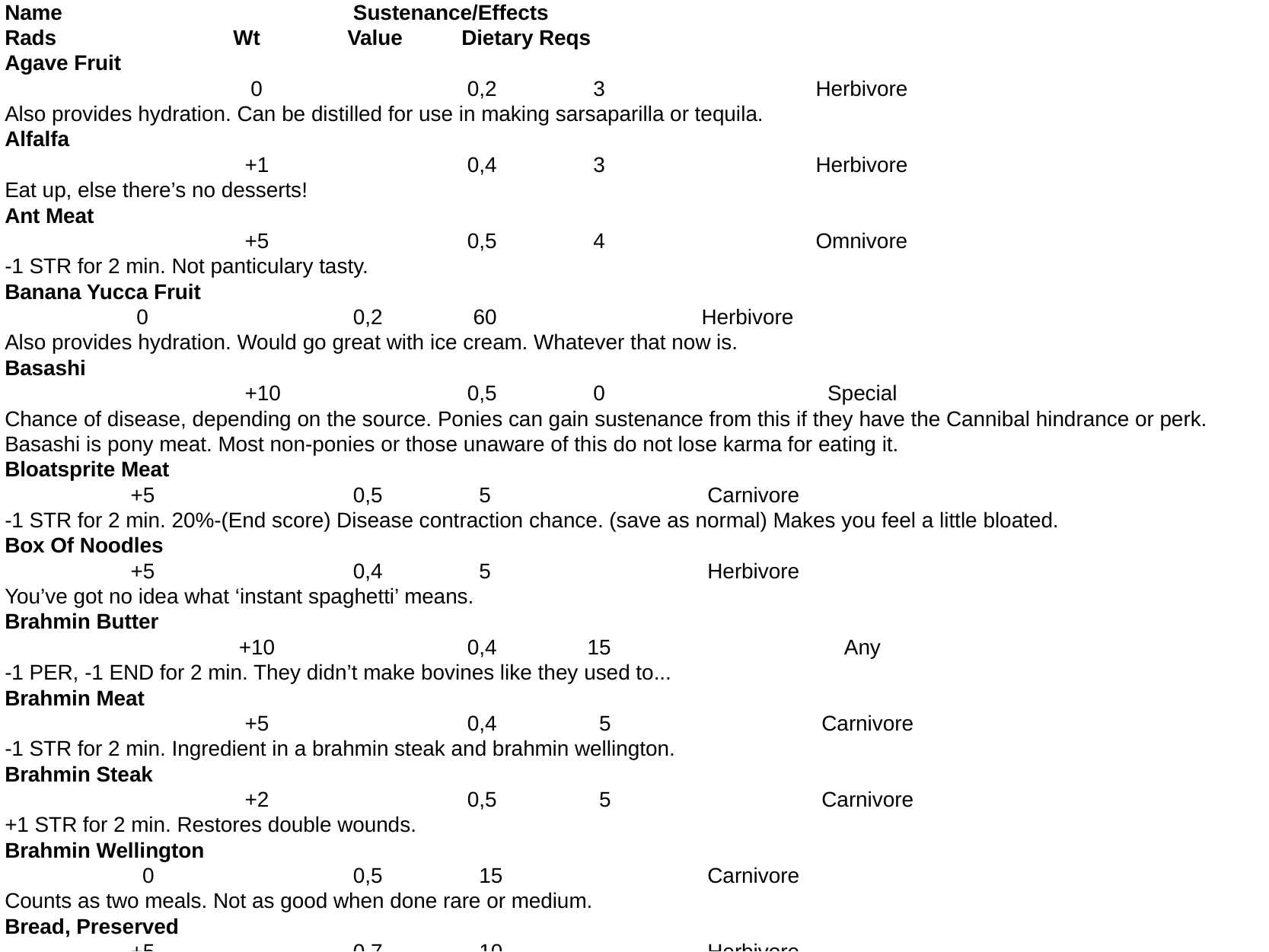

Name			 Sustenance/Effects 							Rads		Wt	Value 	Dietary Reqs
Agave Fruit 												   0 		 0,2 	   3 		  Herbivore
Also provides hydration. Can be distilled for use in making sarsaparilla or tequila.
Alfalfa 													  +1 		 0,4 	   3		  Herbivore
Eat up, else there’s no desserts!
Ant Meat 													  +5 		 0,5 	   4 		  Omnivore
-1 STR for 2 min. Not panticulary tasty.
Banana Yucca Fruit  											   0 		 0,2 	  60 		  Herbivore
Also provides hydration. Would go great with ice cream. Whatever that now is.
Basashi													  +10 		 0,5 	   0		    Special
Chance of disease, depending on the source. Ponies can gain sustenance from this if they have the Cannibal hindrance or perk. Basashi is pony meat. Most non-ponies or those unaware of this do not lose karma for eating it.
Bloatsprite Meat  											  +5 		 0,5 	   5 		   Carnivore
-1 STR for 2 min. 20%-(End score) Disease contraction chance. (save as normal) Makes you feel a little bloated.
Box Of Noodles  											  +5 		 0,4 	   5 		   Herbivore
You’ve got no idea what ‘instant spaghetti’ means.
Brahmin Butter 												 +10 		 0,4 	  15 		       Any
-1 PER, -1 END for 2 min. They didn’t make bovines like they used to...
Brahmin Meat												  +5 		 0,4 	    5 		   Carnivore
-1 STR for 2 min. Ingredient in a brahmin steak and brahmin wellington.
Brahmin Steak  												  +2 		 0,5 	    5 		   Carnivore
+1 STR for 2 min. Restores double wounds.
Brahmin Wellington  											    0 		 0,5 	   15 		   Carnivore
Counts as two meals. Not as good when done rare or medium.
Bread, Preserved  											  +5 		 0,7 	   10 		   Herbivore
Stale, but pre-sliced. Counts as two meals.
Bread, Fresh   												  +1 		 0,9 	   15 	 	   Herbivore
Required for sandwiches. Counts as two meals.
Broc Flower												    0 		 0,1 	     3 		   Herbivore
Can be used to make antidote or antivenom (replaces a poison component). Common near gyms, identical siblings and mountains.
Broccoli 										 			    0 		 0,4 	    20 		   Herbivore
Counts as two meals. Highly nutritious. Can help combat cancer.
Bubblegum  												    0 		 0,2 	     5 		       Any
Does not heal, does not count as a meal. Gives a small bonus to concentration based tasks while in use.
Cactus Fruit (Barrel Cactus)										    0 		 0,1 	     5 		   Herbivore
-1 END for 2 min. Also provides hydration. Ingredient in desert salad. Can have a prickling sensation.
Cactus Fruit (Prickly Pear)										    0 		 0,3 	     1 		   Herbivore
Also provides hydration. Covered in micro-needles; survival, craft or slright of hoof to eat safely. Ingredient in desert salad.